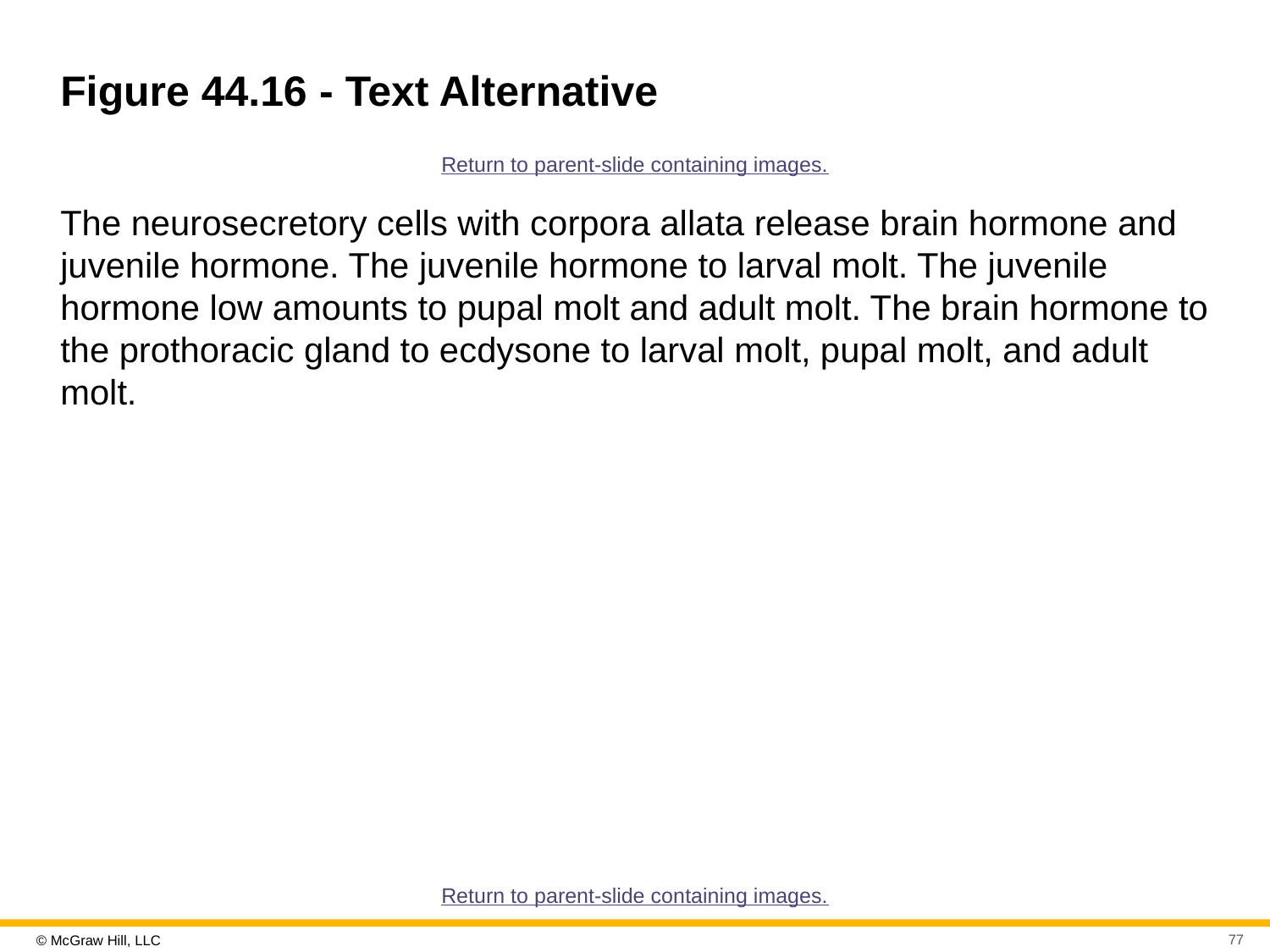

# Figure 44.16 - Text Alternative
Return to parent-slide containing images.
The neurosecretory cells with corpora allata release brain hormone and juvenile hormone. The juvenile hormone to larval molt. The juvenile hormone low amounts to pupal molt and adult molt. The brain hormone to the prothoracic gland to ecdysone to larval molt, pupal molt, and adult molt.
Return to parent-slide containing images.
77